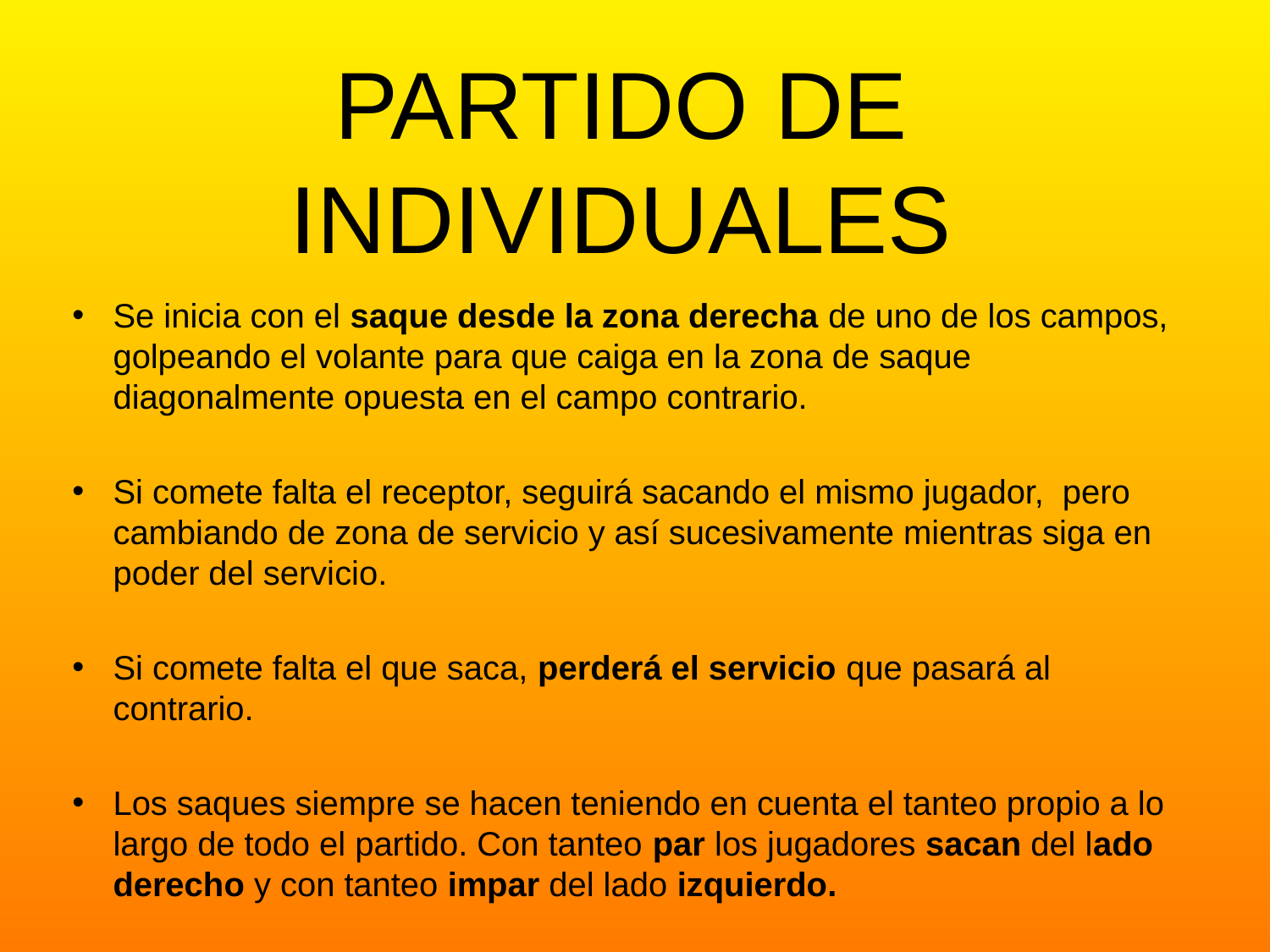

# PARTIDO DE INDIVIDUALES
Se inicia con el saque desde la zona derecha de uno de los campos, golpeando el volante para que caiga en la zona de saque diagonalmente opuesta en el campo contrario.

Si comete falta el receptor, seguirá sacando el mismo jugador,  pero cambiando de zona de servicio y así sucesivamente mientras siga en poder del servicio.

Si comete falta el que saca, perderá el servicio que pasará al contrario.

Los saques siempre se hacen teniendo en cuenta el tanteo propio a lo largo de todo el partido. Con tanteo par los jugadores sacan del lado derecho y con tanteo impar del lado izquierdo.